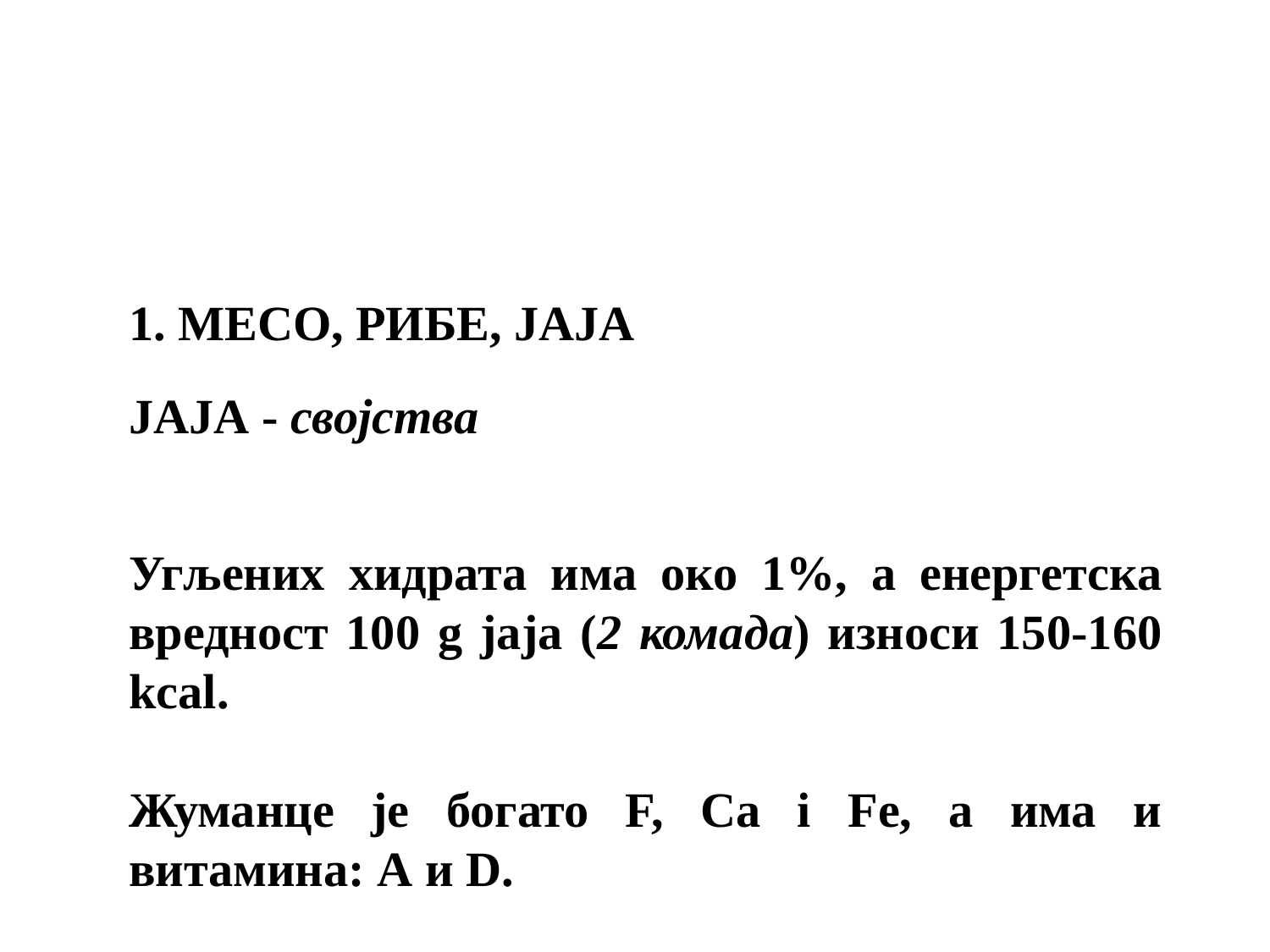

1. МЕСО, РИБЕ, ЈАЈА

ЈАЈА - својства

Угљених хидрата има око 1%, а енергетска вредност 100 g јаја (2 комада) износи 150-160 kcal.

Жуманце је богато F, Ca i Fe, а има и витамина: А и D.